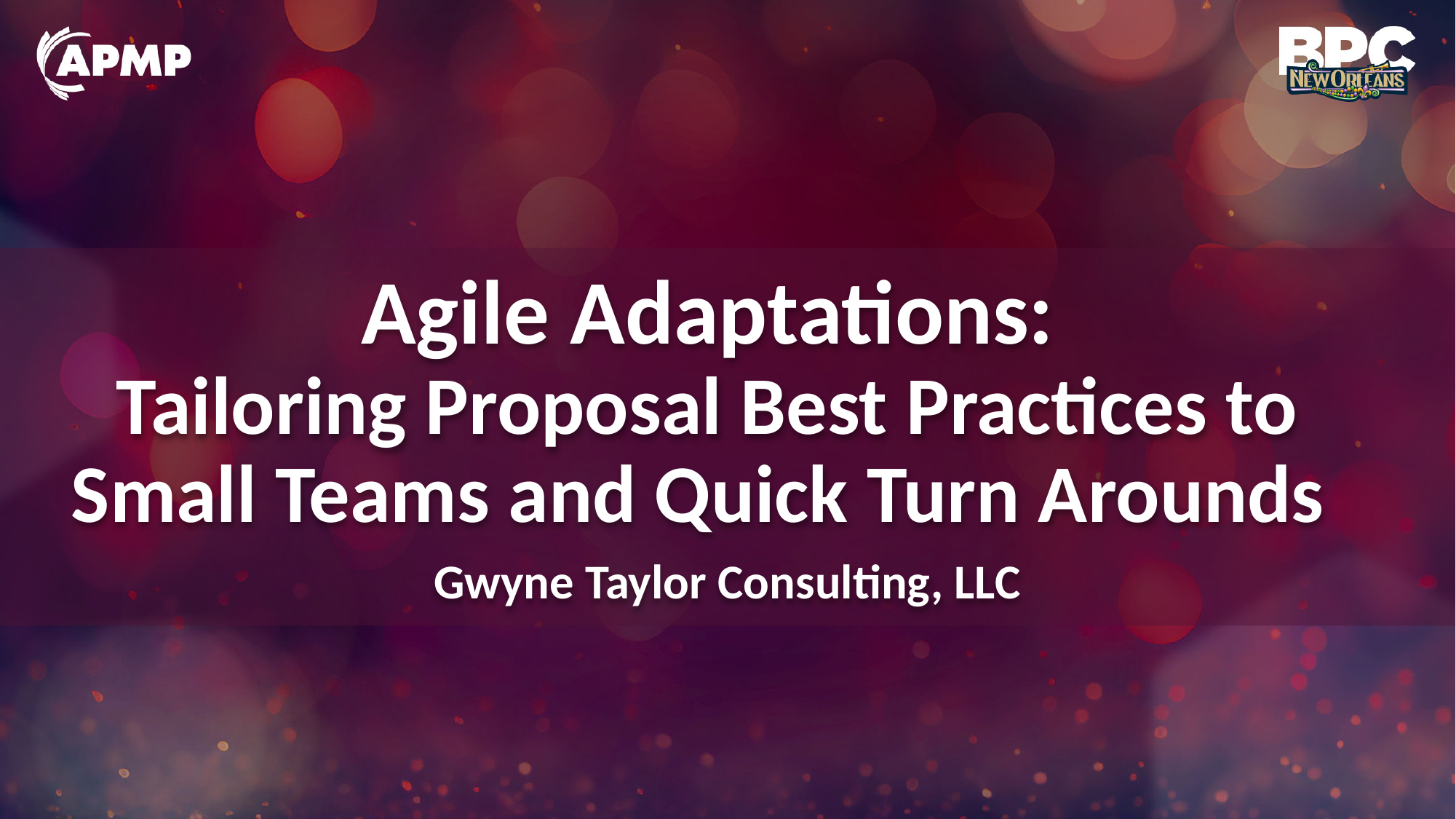

# Agile Adaptations: Tailoring Proposal Best Practices to Small Teams and Quick Turn Arounds
Gwyne Taylor Consulting, LLC